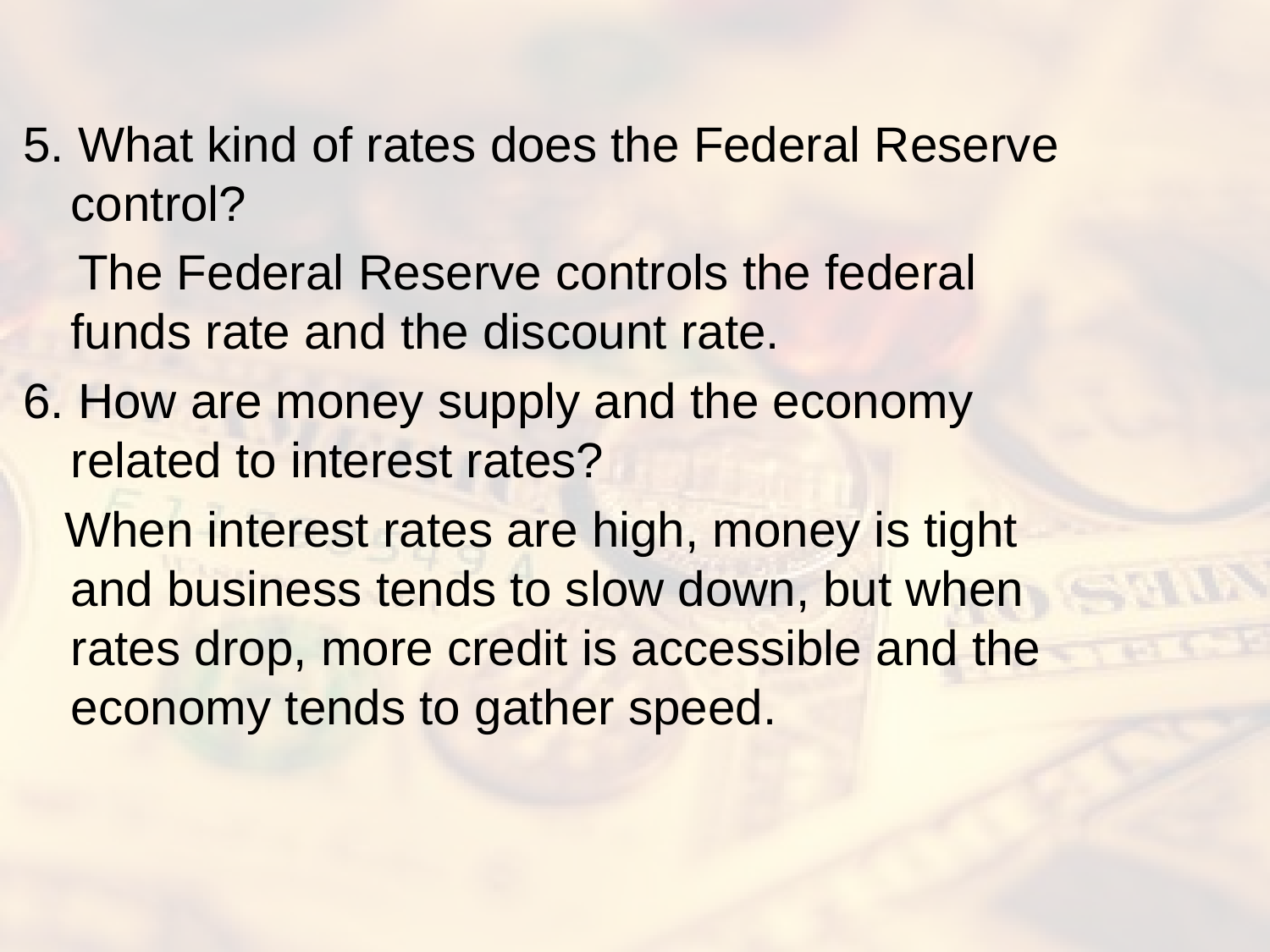

#
5. What kind of rates does the Federal Reserve control?
    The Federal Reserve controls the federal funds rate and the discount rate.
6. How are money supply and the economy related to interest rates?
   When interest rates are high, money is tight and business tends to slow down, but when rates drop, more credit is accessible and the economy tends to gather speed.